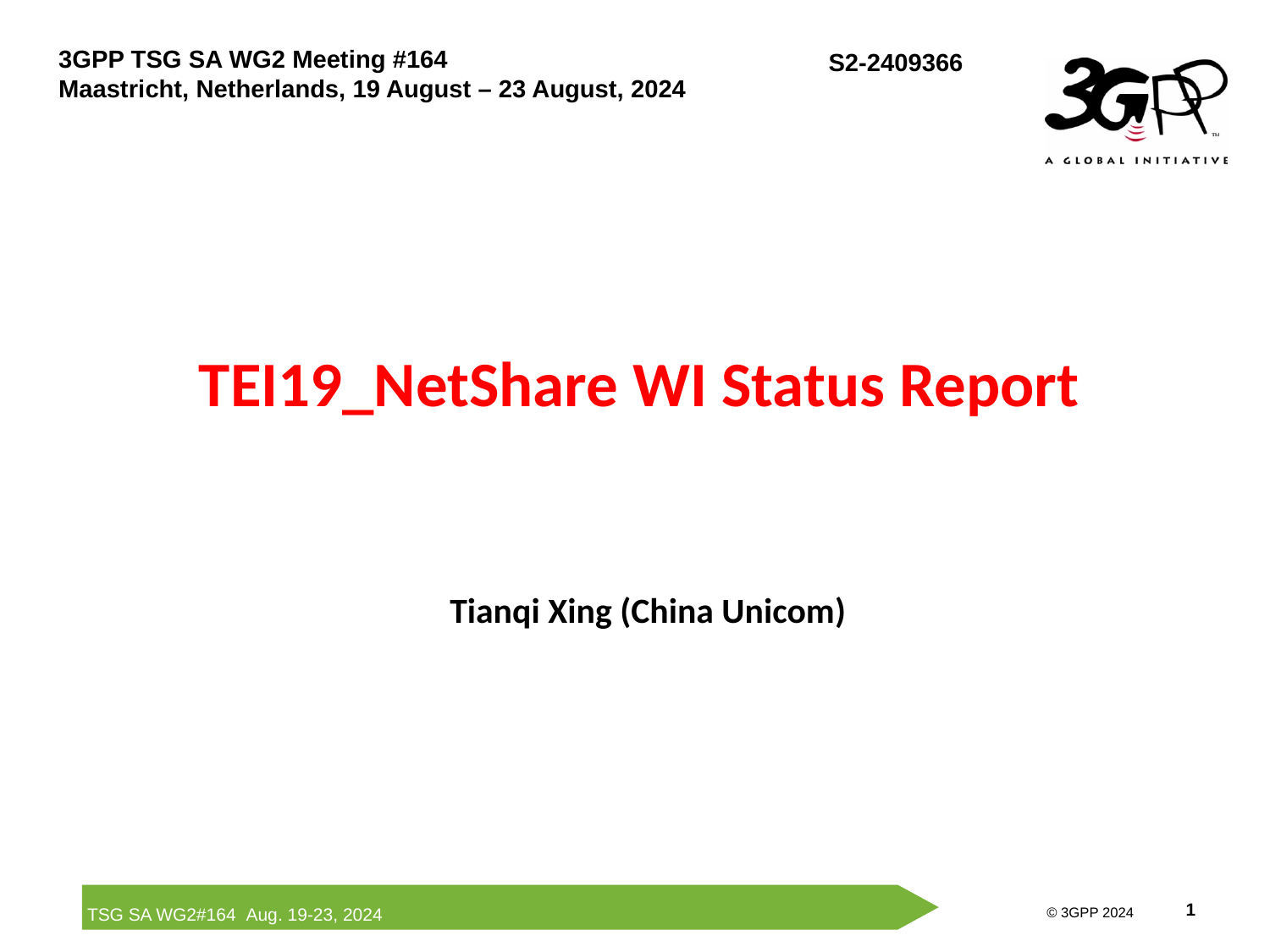

# TEI19_NetShare WI Status Report
Tianqi Xing (China Unicom)